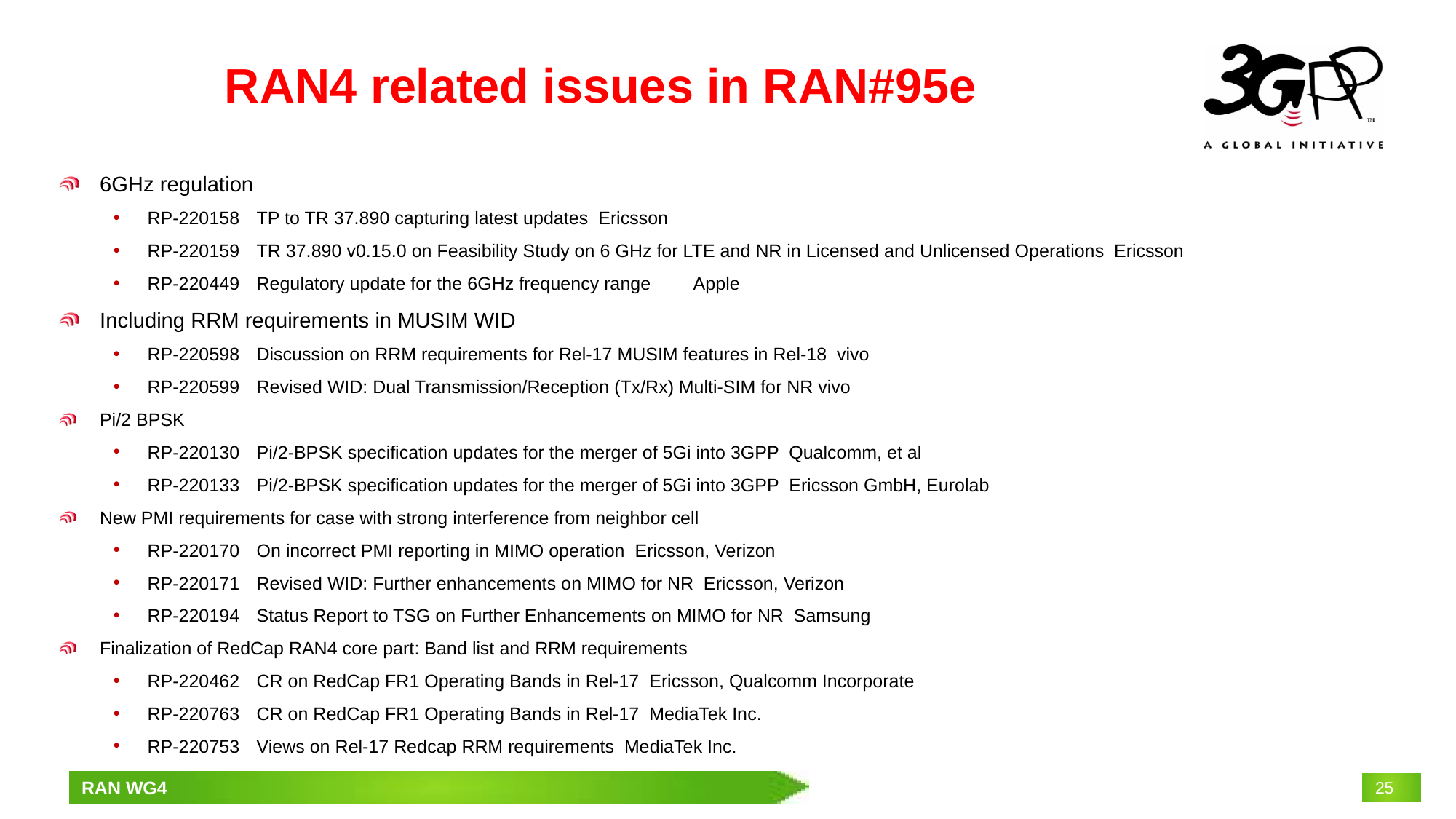

# RAN4 related issues in RAN#95e
6GHz regulation
RP-220158	TP to TR 37.890 capturing latest updates  Ericsson
RP-220159	TR 37.890 v0.15.0 on Feasibility Study on 6 GHz for LTE and NR in Licensed and Unlicensed Operations  Ericsson
RP-220449	Regulatory update for the 6GHz frequency range	Apple
Including RRM requirements in MUSIM WID
RP-220598	Discussion on RRM requirements for Rel-17 MUSIM features in Rel-18  vivo
RP-220599	Revised WID: Dual Transmission/Reception (Tx/Rx) Multi-SIM for NR vivo
Pi/2 BPSK
RP-220130	Pi/2-BPSK specification updates for the merger of 5Gi into 3GPP  Qualcomm, et al
RP-220133	Pi/2-BPSK specification updates for the merger of 5Gi into 3GPP  Ericsson GmbH, Eurolab
New PMI requirements for case with strong interference from neighbor cell
RP-220170	On incorrect PMI reporting in MIMO operation  Ericsson, Verizon
RP-220171	Revised WID: Further enhancements on MIMO for NR  Ericsson, Verizon
RP-220194	Status Report to TSG on Further Enhancements on MIMO for NR  Samsung
Finalization of RedCap RAN4 core part: Band list and RRM requirements
RP-220462	CR on RedCap FR1 Operating Bands in Rel-17  Ericsson, Qualcomm Incorporate
RP-220763	CR on RedCap FR1 Operating Bands in Rel-17  MediaTek Inc.
RP-220753	Views on Rel-17 Redcap RRM requirements  MediaTek Inc.